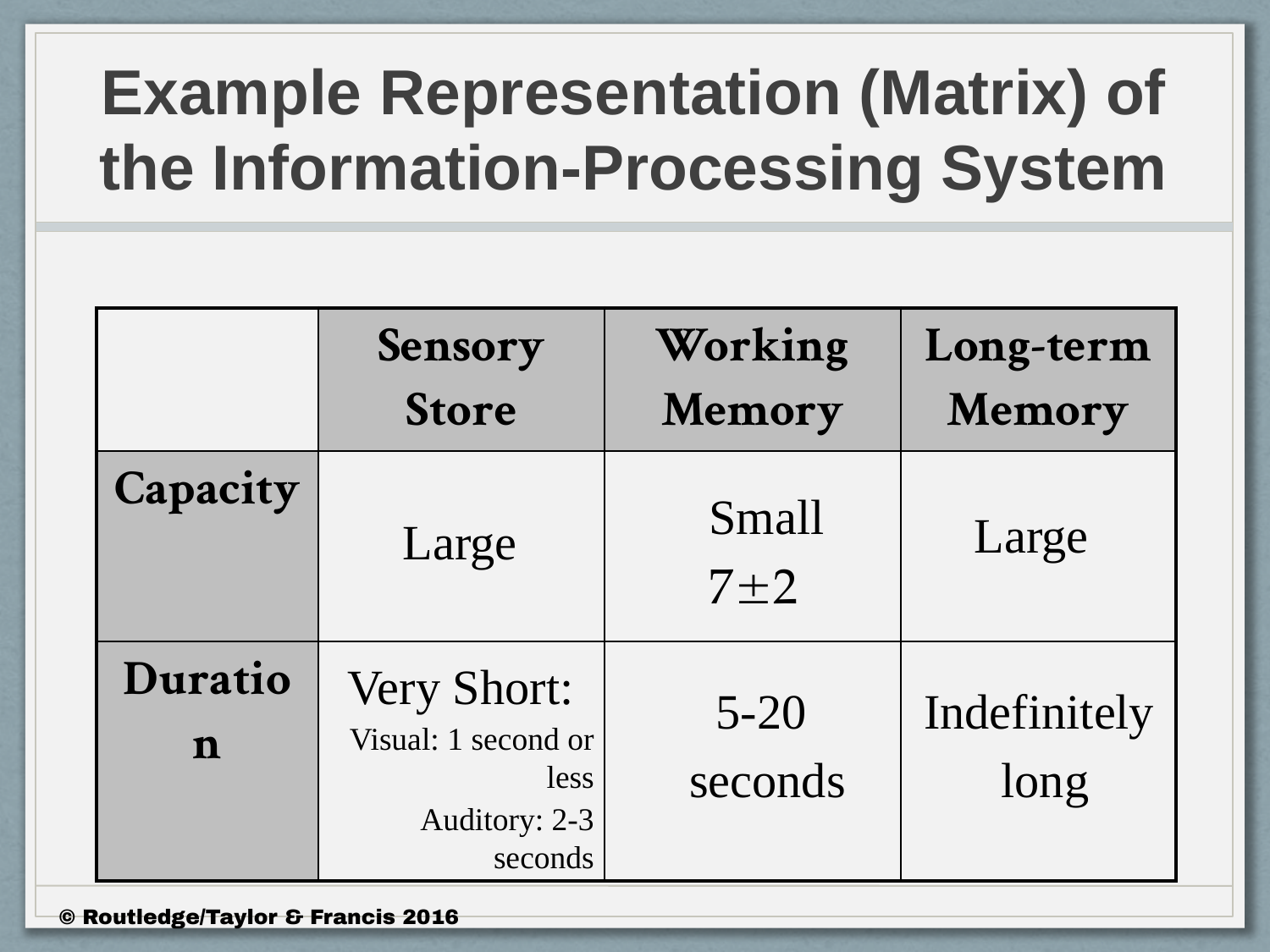

# Example Representation (Matrix) of the Information-Processing System
|  | Sensory Store | Working Memory | Long-term Memory |
| --- | --- | --- | --- |
| Capacity |  |  |  |
| Duration |  |  |  |
Small
7±2

Large

Large

Very Short:
Visual: 1 second or less
Auditory: 2-3 seconds

5-20
seconds

Indefinitely
long

© Routledge/Taylor & Francis 2016